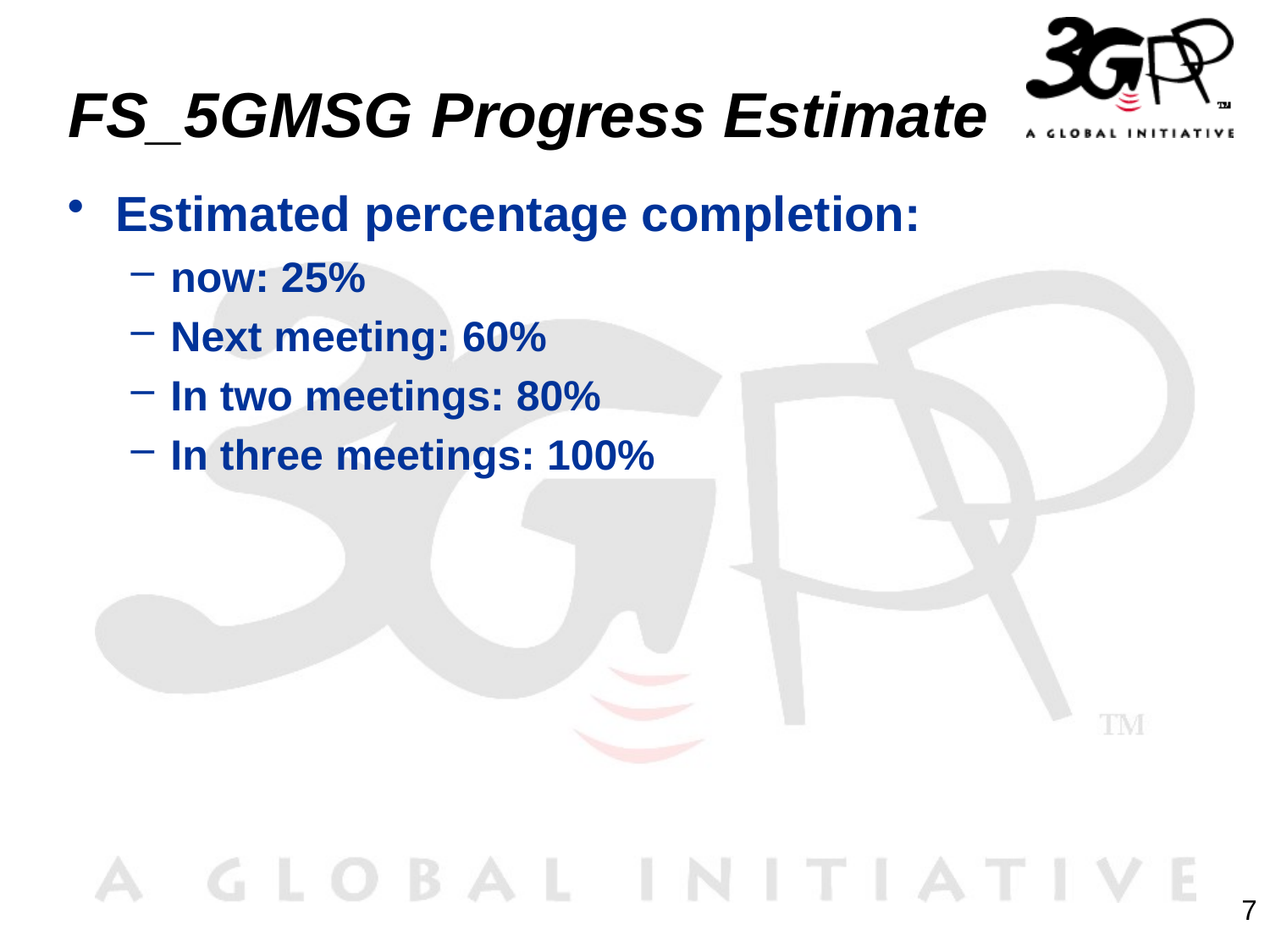

# FS_5GMSG Progress Estimate
Estimated percentage completion:
now: 25%
Next meeting: 60%
In two meetings: 80%
In three meetings: 100%
7